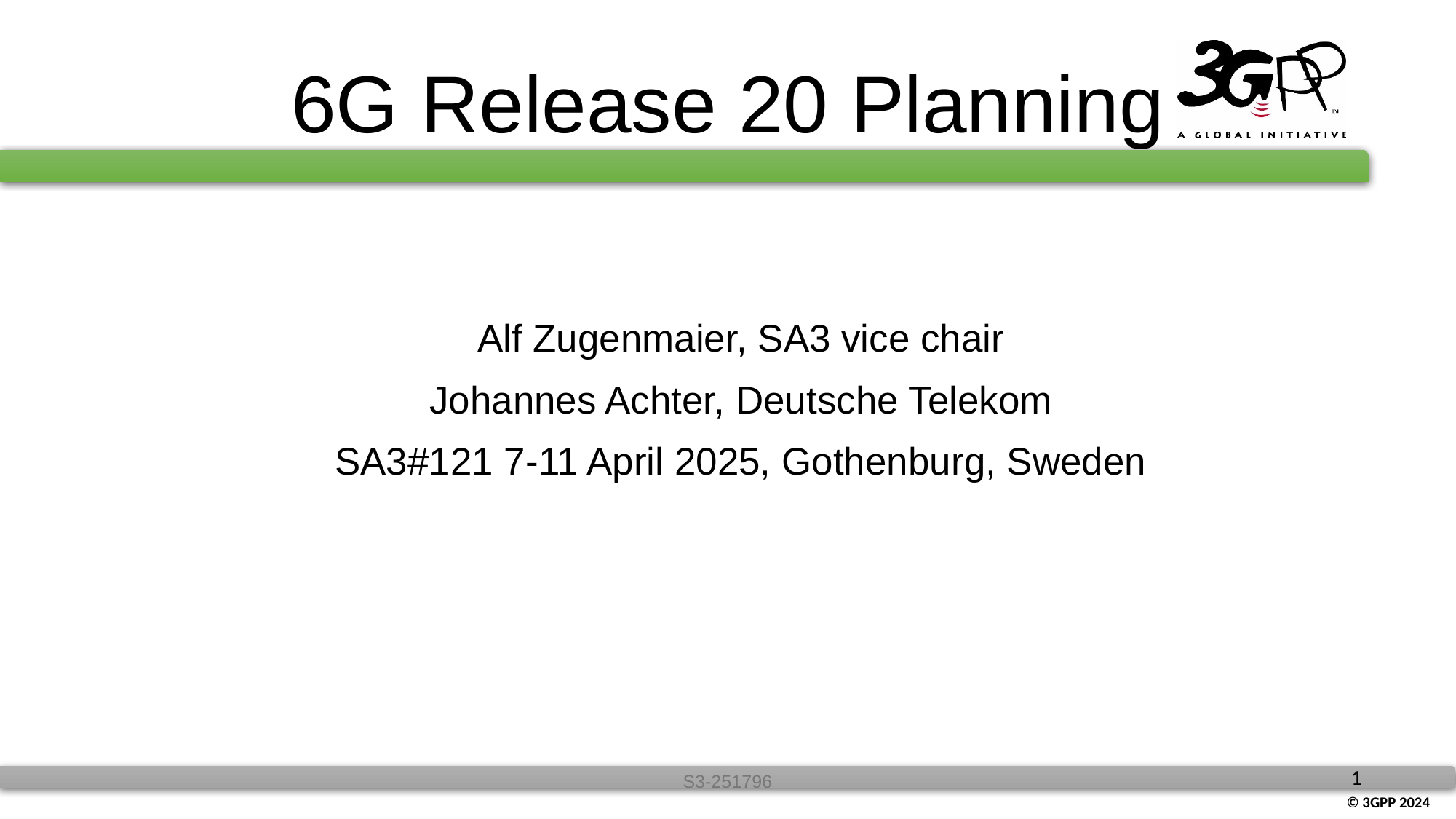

# 6G Release 20 Planning
Alf Zugenmaier, SA3 vice chair
Johannes Achter, Deutsche Telekom
SA3#121 7-11 April 2025, Gothenburg, Sweden

S3-251796